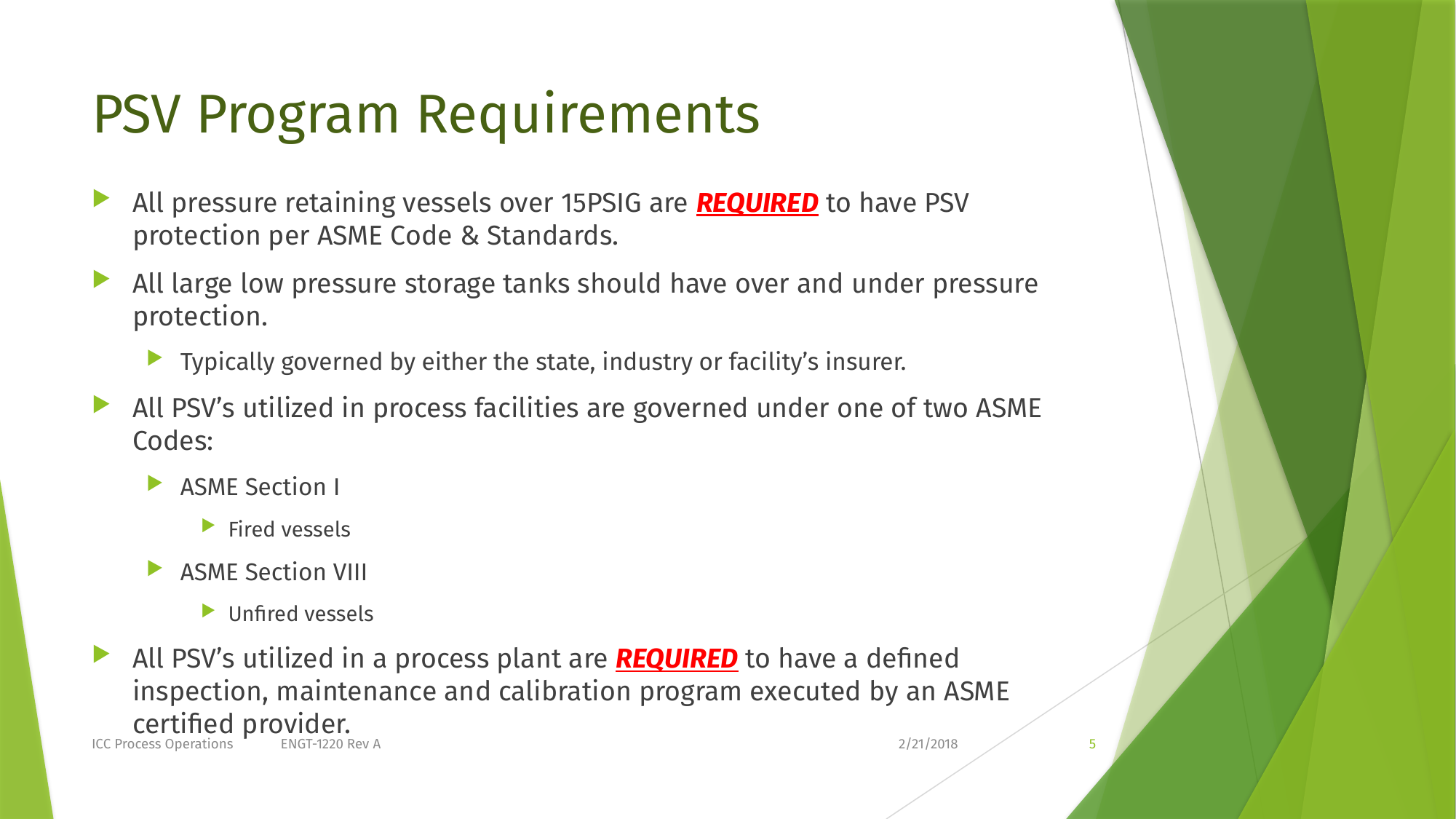

# PSV Program Requirements
All pressure retaining vessels over 15PSIG are REQUIRED to have PSV protection per ASME Code & Standards.
All large low pressure storage tanks should have over and under pressure protection.
Typically governed by either the state, industry or facility’s insurer.
All PSV’s utilized in process facilities are governed under one of two ASME Codes:
ASME Section I
Fired vessels
ASME Section VIII
Unfired vessels
All PSV’s utilized in a process plant are REQUIRED to have a defined inspection, maintenance and calibration program executed by an ASME certified provider.
ICC Process Operations             ENGT-1220 Rev A
2/21/2018
5